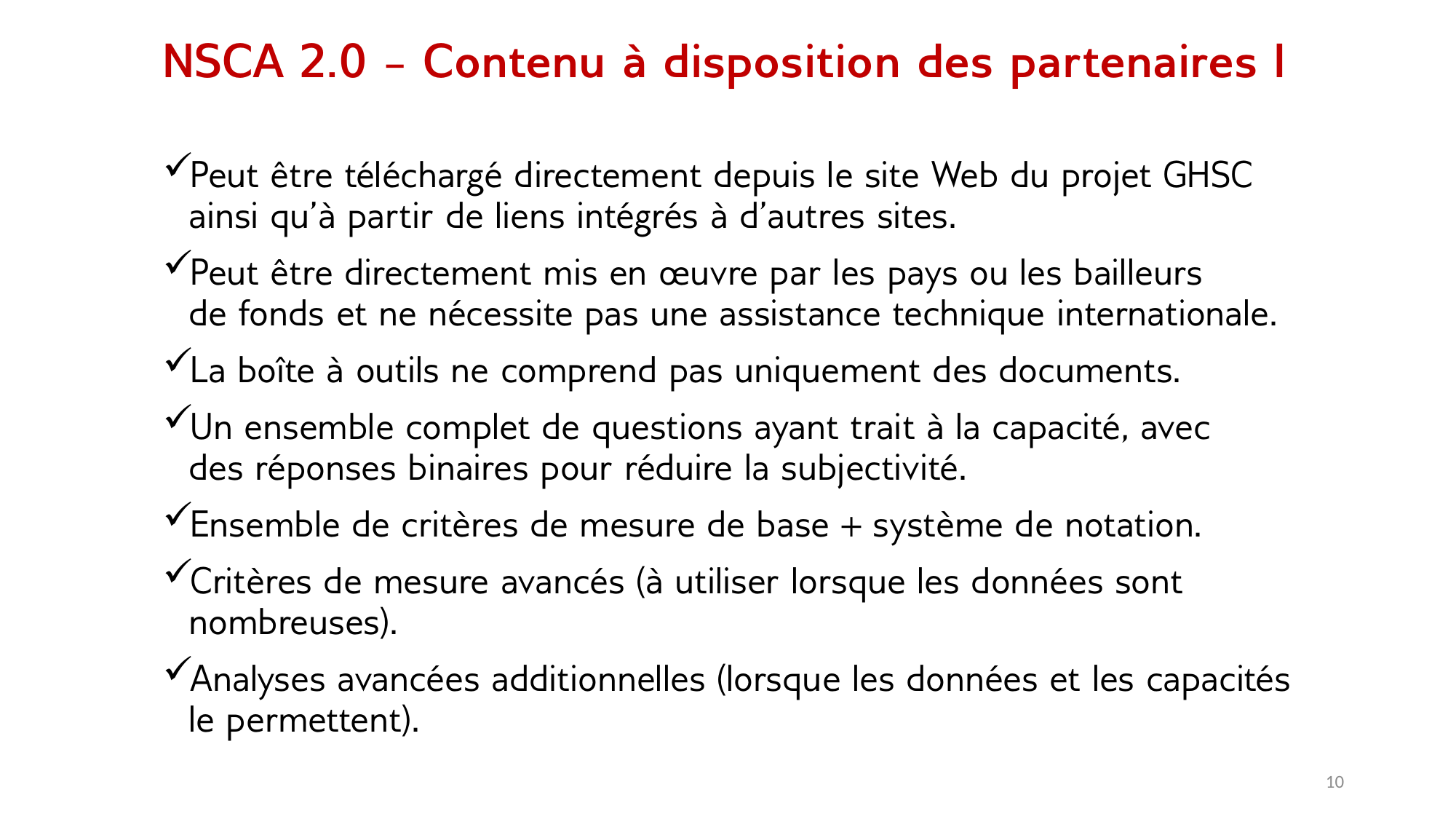

# NSCA 2.0 – Contenu à disposition des partenaires I
Peut être téléchargé directement depuis le site Web du projet GHSC ainsi qu’à partir de liens intégrés à d’autres sites.
Peut être directement mis en œuvre par les pays ou les bailleurs
de fonds et ne nécessite pas une assistance technique internationale.
La boîte à outils ne comprend pas uniquement des documents.
Un ensemble complet de questions ayant trait à la capacité, avec
des réponses binaires pour réduire la subjectivité.
Ensemble de critères de mesure de base + système de notation.
Critères de mesure avancés (à utiliser lorsque les données sont nombreuses).
Analyses avancées additionnelles (lorsque les données et les capacités le permettent).
10